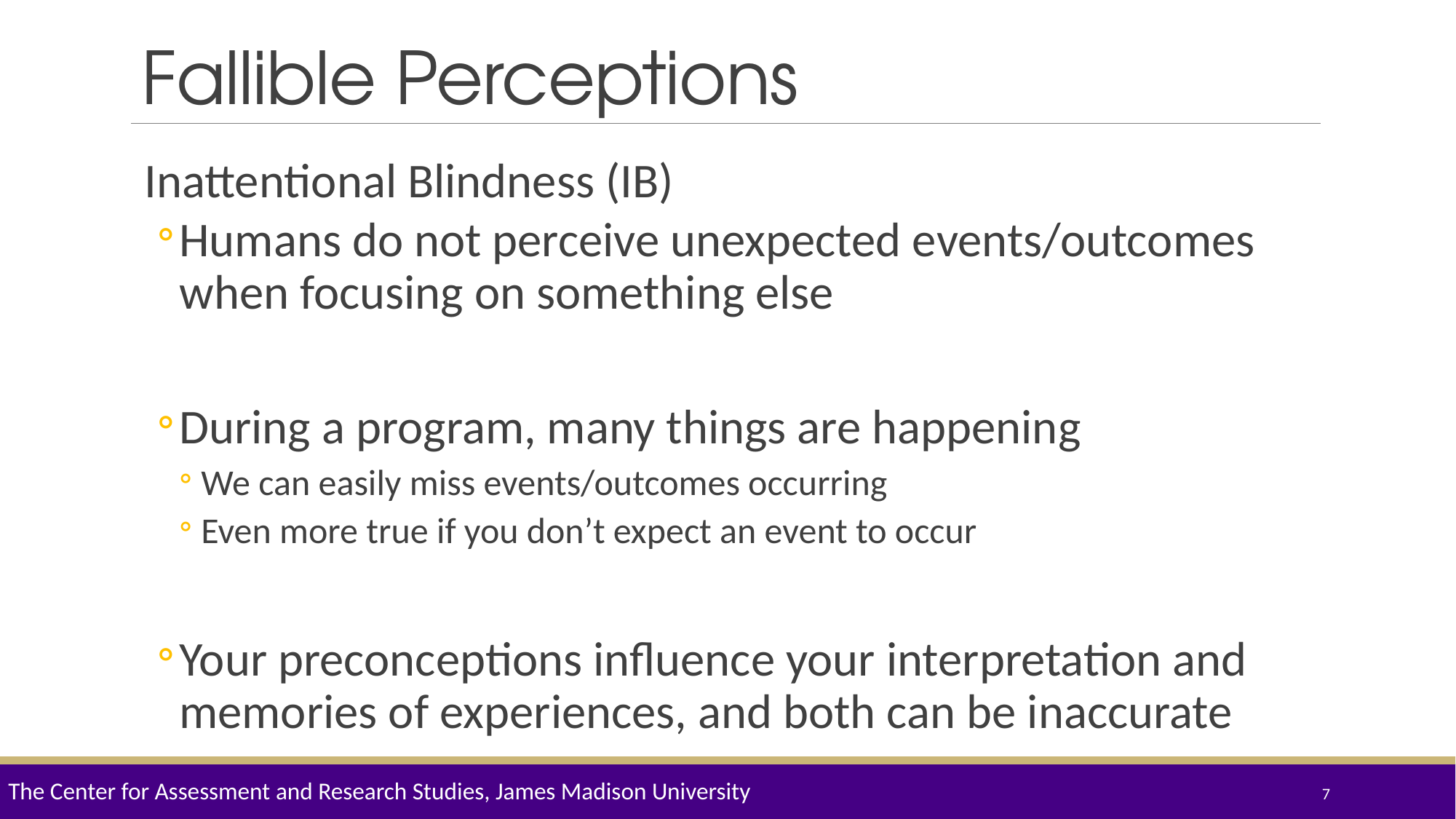

# Fallible Perceptions
Inattentional Blindness (IB)
Humans do not perceive unexpected events/outcomes when focusing on something else

During a program, many things are happening
We can easily miss events/outcomes occurring
Even more true if you don’t expect an event to occur

Your preconceptions influence your interpretation and memories of experiences, and both can be inaccurate
The Center for Assessment and Research Studies, James Madison University
7